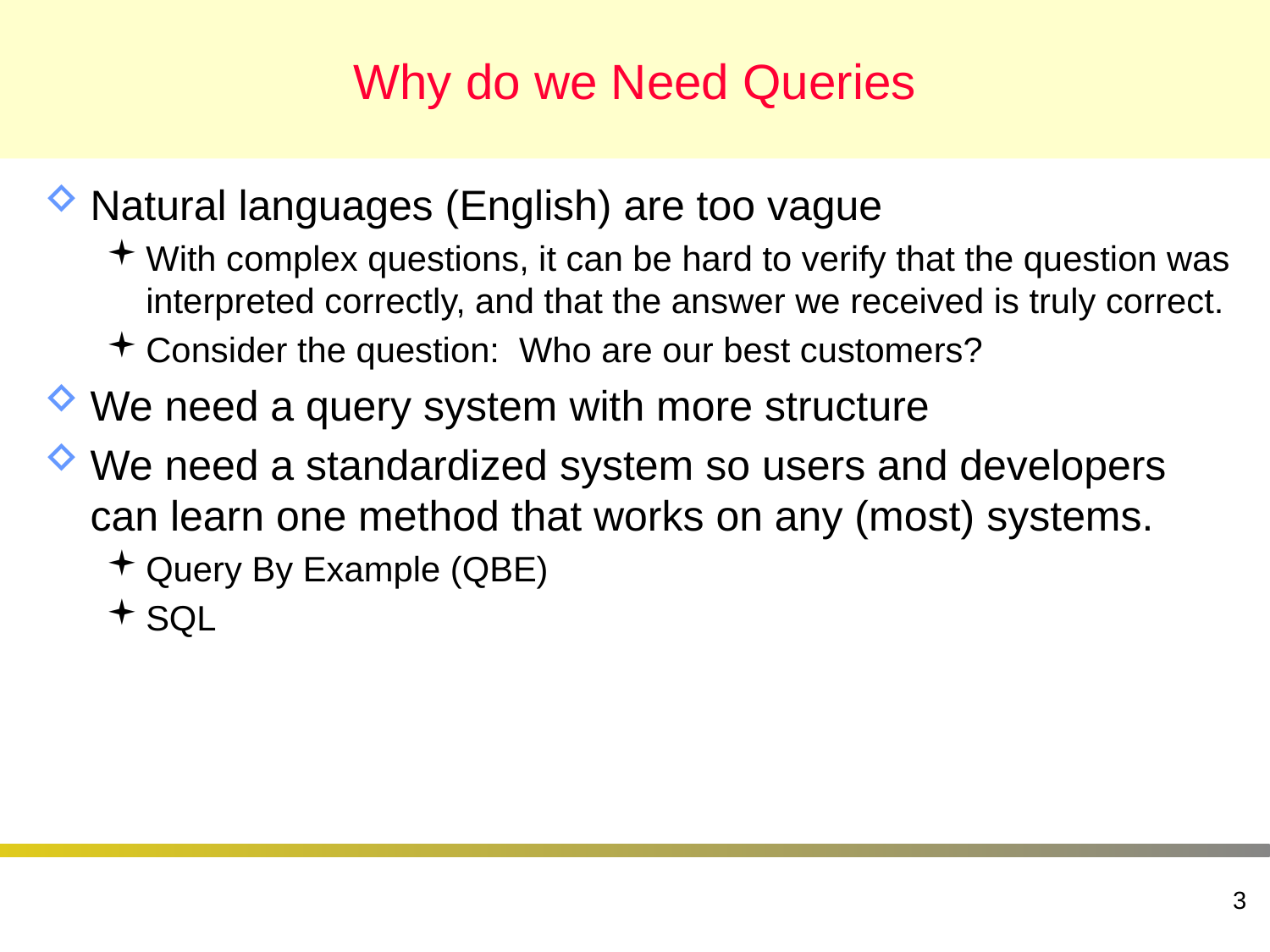

# Why do we Need Queries
Natural languages (English) are too vague
With complex questions, it can be hard to verify that the question was interpreted correctly, and that the answer we received is truly correct.
Consider the question:  Who are our best customers?
We need a query system with more structure
We need a standardized system so users and developers can learn one method that works on any (most) systems.
Query By Example (QBE)
SQL
3